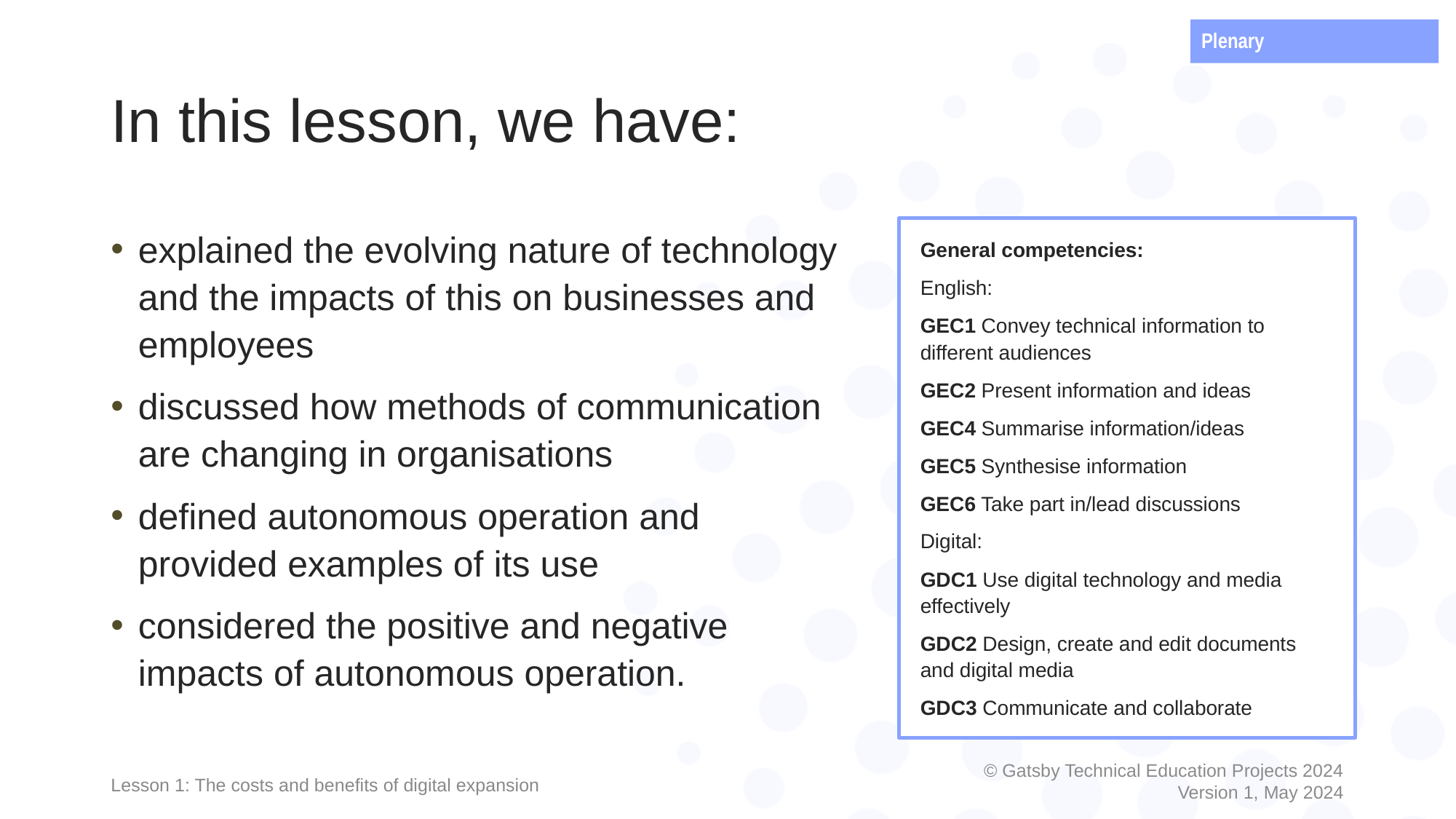

Plenary
# In this lesson, we have:
explained the evolving nature of technology and the impacts of this on businesses and employees
discussed how methods of communication are changing in organisations
defined autonomous operation and provided examples of its use
considered the positive and negative impacts of autonomous operation.
General competencies:
English:
GEC1 Convey technical information to different audiences
GEC2 Present information and ideas
GEC4 Summarise information/ideas
GEC5 Synthesise information
GEC6 Take part in/lead discussions
Digital:
GDC1 Use digital technology and media effectively
GDC2 Design, create and edit documents and digital media
GDC3 Communicate and collaborate
Lesson 1: The costs and benefits of digital expansion